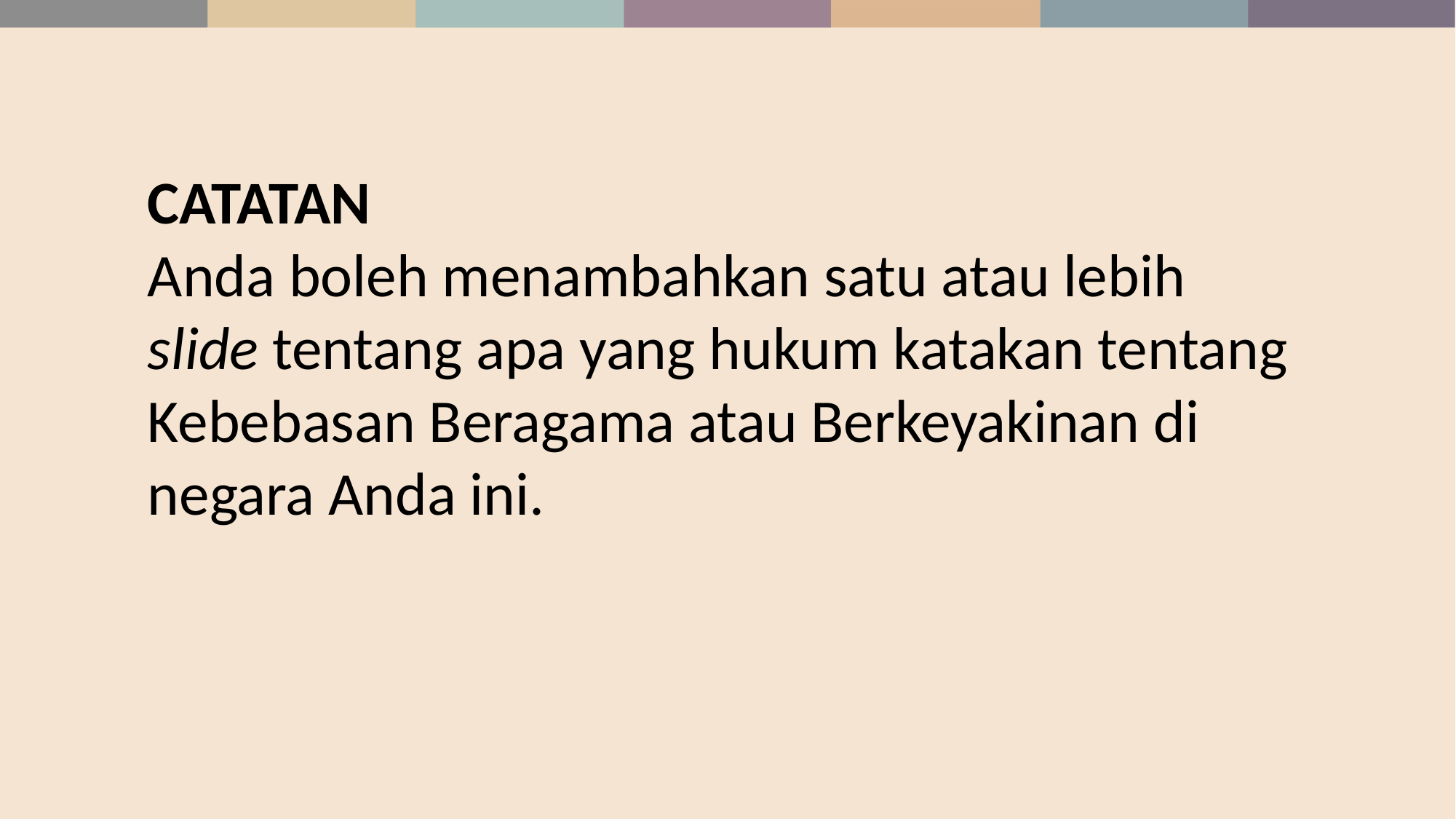

CATATAN
Anda boleh menambahkan satu atau lebih slide tentang apa yang hukum katakan tentang Kebebasan Beragama atau Berkeyakinan di negara Anda ini.